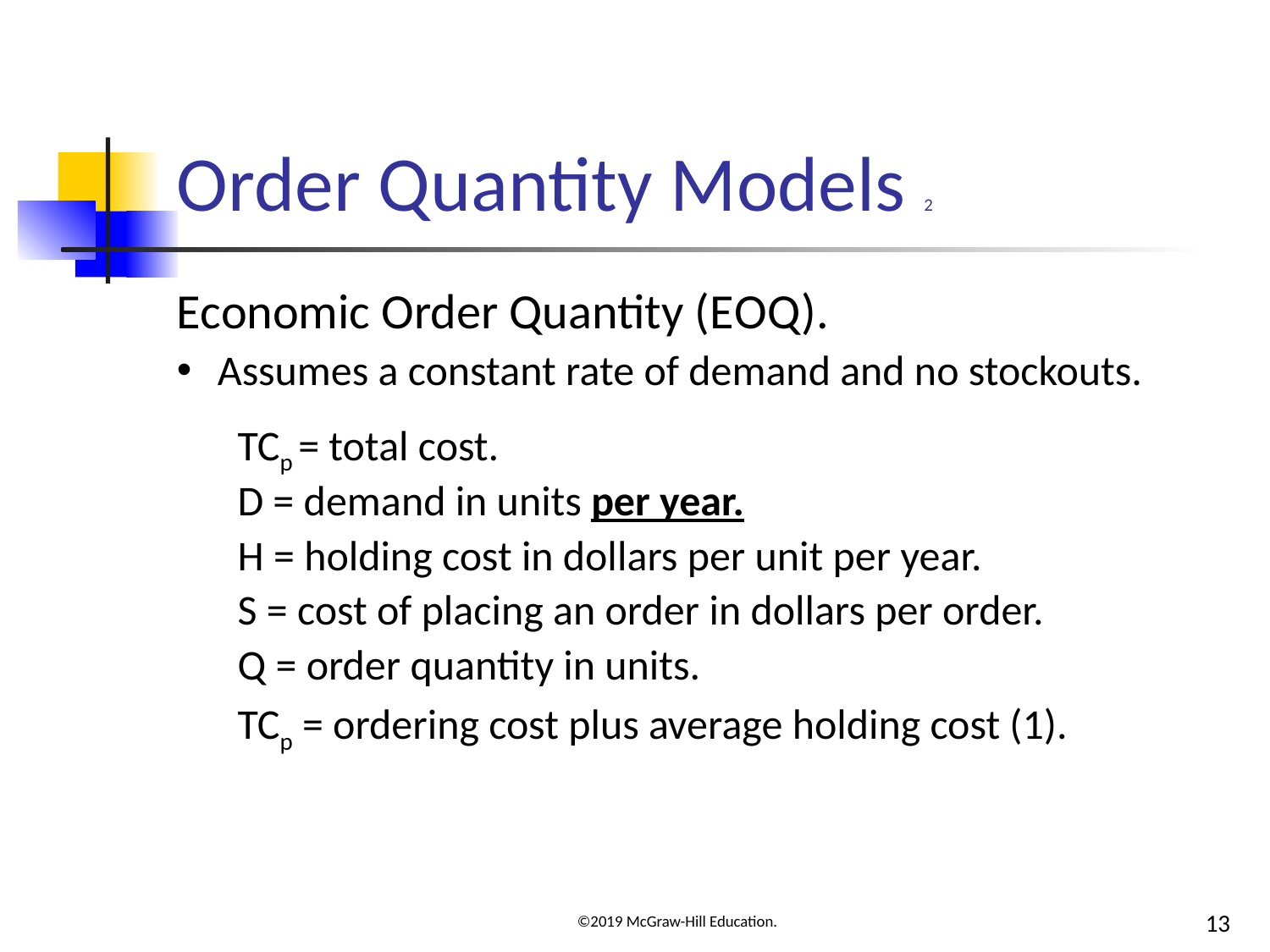

# Order Quantity Models 2
Economic Order Quantity (E O Q).
Assumes a constant rate of demand and no stockouts.
TCp = total cost.
D = demand in units per year.
H = holding cost in dollars per unit per year.
S = cost of placing an order in dollars per order.
Q = order quantity in units.
TCp = ordering cost plus average holding cost (1).